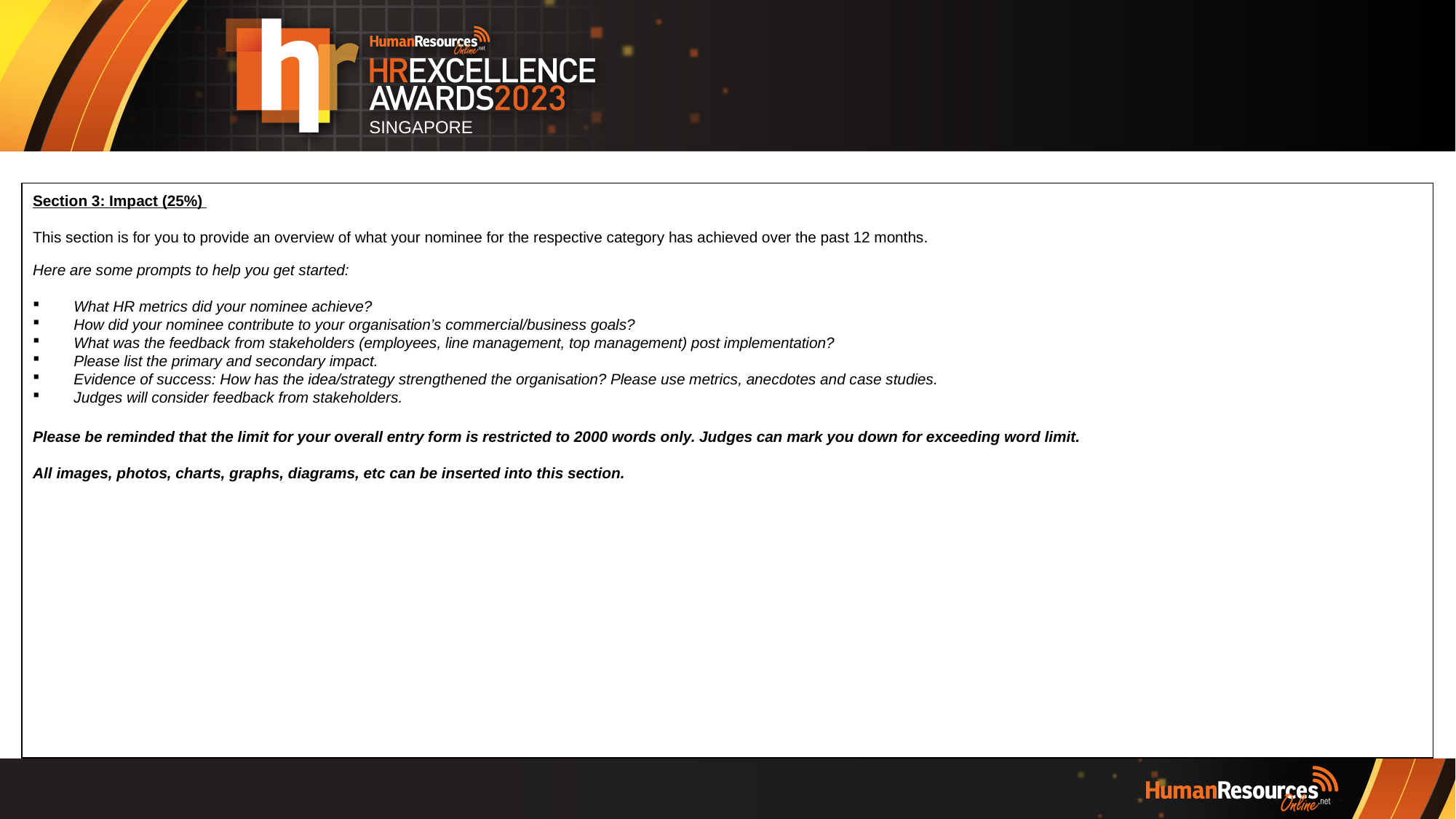

SINGAPORE
Section 3: Impact (25%)
This section is for you to provide an overview of what your nominee for the respective category has achieved over the past 12 months.
Here are some prompts to help you get started:

What HR metrics did your nominee achieve?
How did your nominee contribute to your organisation’s commercial/business goals?
What was the feedback from stakeholders (employees, line management, top management) post implementation?
Please list the primary and secondary impact.
Evidence of success: How has the idea/strategy strengthened the organisation? Please use metrics, anecdotes and case studies.
Judges will consider feedback from stakeholders.

Please be reminded that the limit for your overall entry form is restricted to 2000 words only. Judges can mark you down for exceeding word limit.
All images, photos, charts, graphs, diagrams, etc can be inserted into this section.